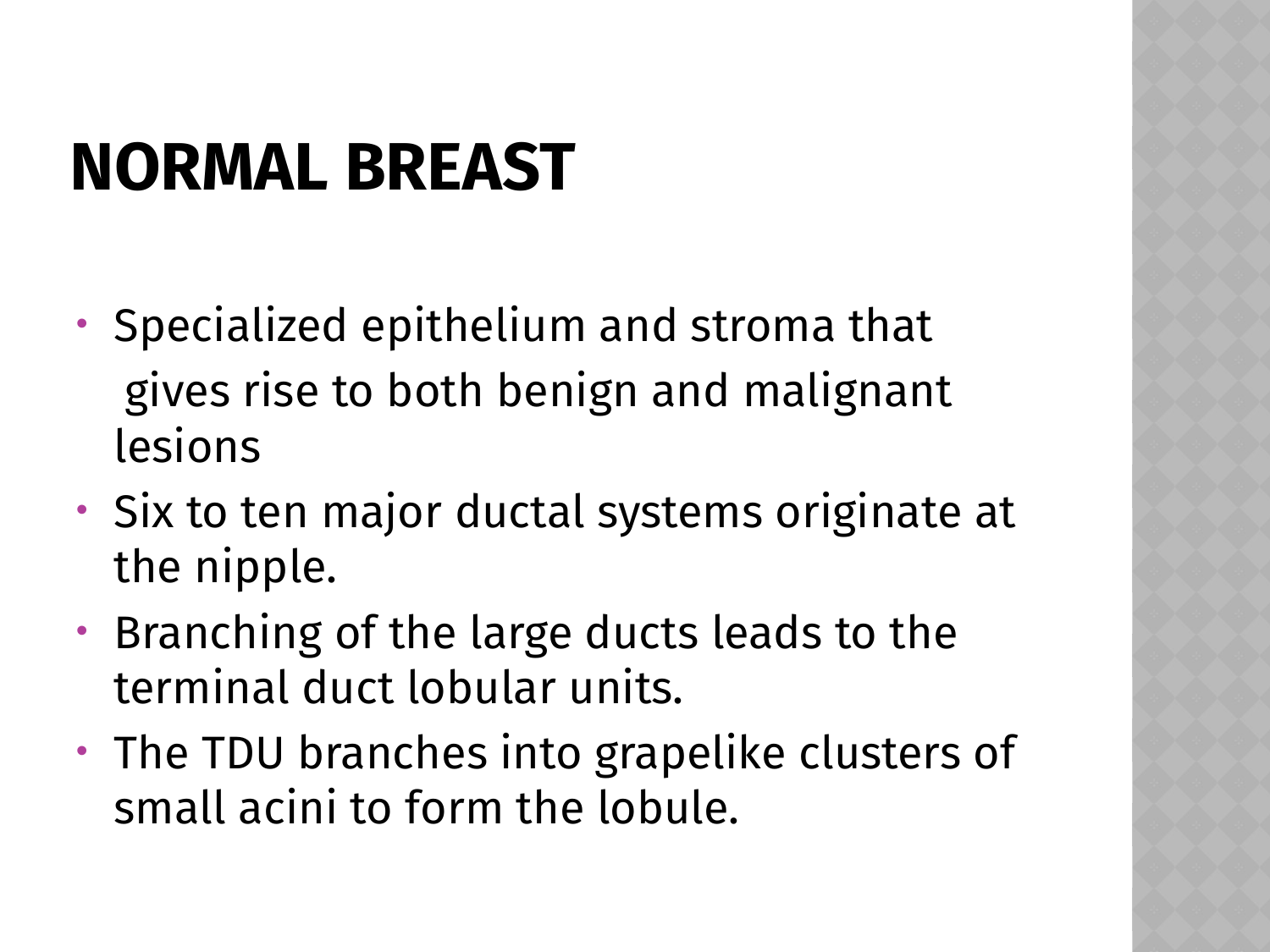

# Normal Breast

Specialized epithelium and stroma that
    gives rise to both benign and malignant lesions
Six to ten major ductal systems originate at the nipple.
Branching of the large ducts leads to the terminal duct lobular units.
The TDU branches into grapelike clusters of small acini to form the lobule.